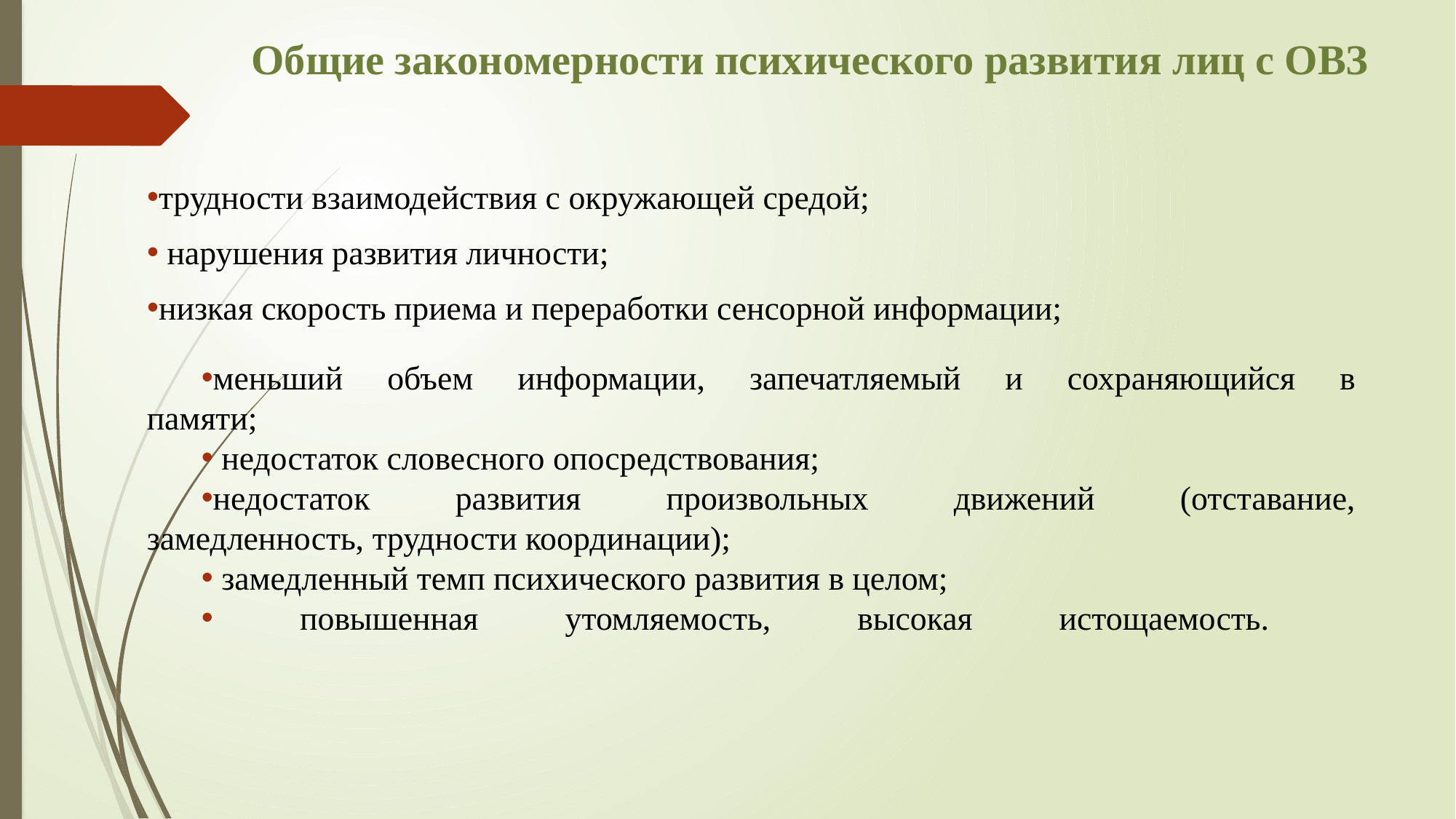

# Общие закономерности психического развития лиц с ОВЗ
трудности взаимодействия с окружающей средой;
 нарушения развития личности;
низкая скорость приема и переработки сенсорной информации;
меньший объем информации, запечатляемый и сохраняющийся в
памяти;
 недостаток словесного опосредствования;
недостаток развития произвольных движений (отставание,
замедленность, трудности координации);
 замедленный темп психического развития в целом;
 повышенная утомляемость, высокая истощаемость.